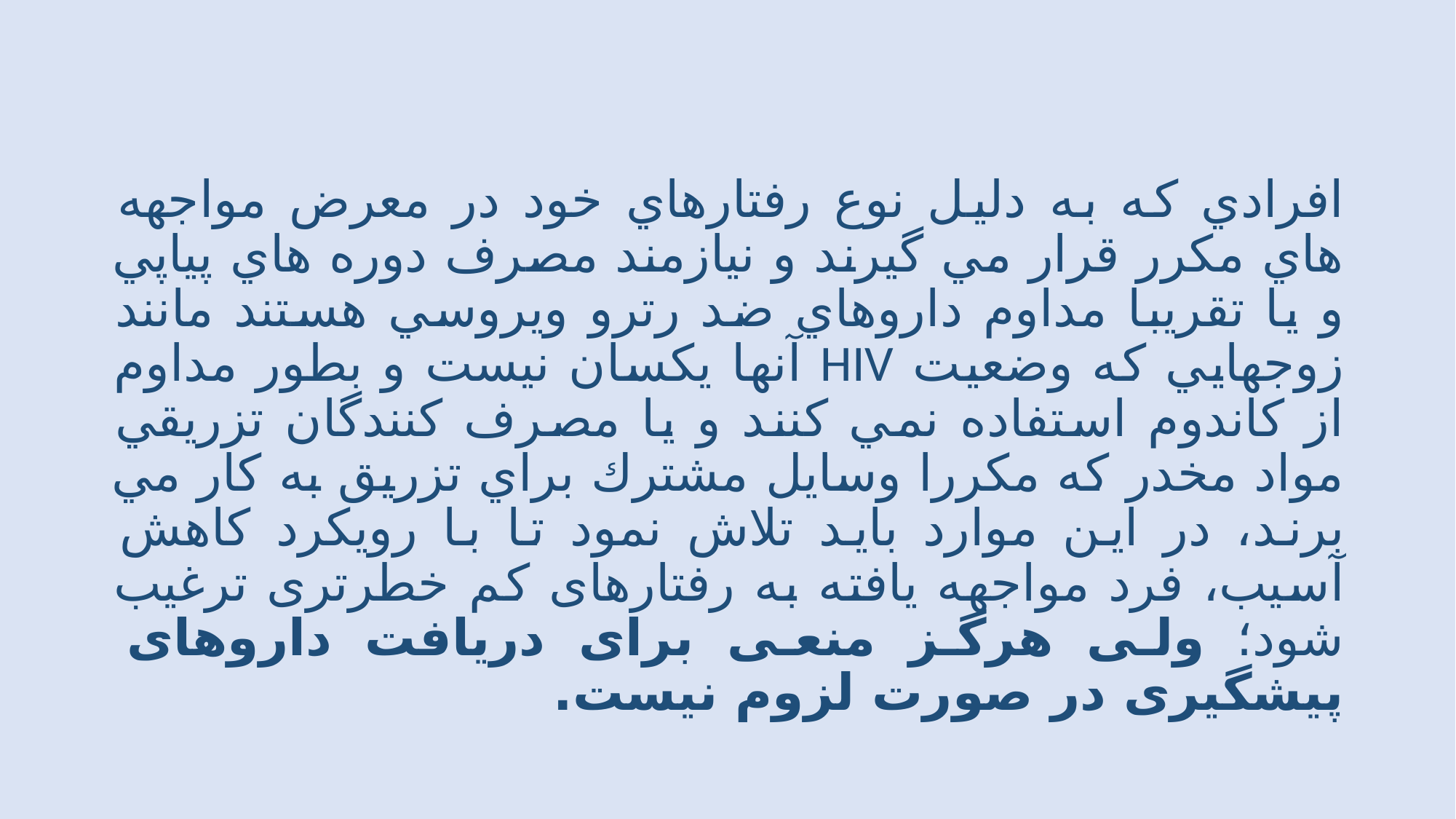

افرادي كه به دليل نوع رفتارهاي خود در معرض مواجهه هاي مكرر قرار مي گيرند و نيازمند مصرف دوره هاي پياپي و يا تقريبا مداوم داروهاي ضد رترو ويروسي هستند مانند زوجهايي که وضعیت HIV آنها یکسان نیست و بطور مداوم از كاندوم استفاده نمي كنند و يا مصرف كنندگان تزريقي مواد مخدر كه مکررا وسايل مشترك براي تزريق به كار مي برند، در اين موارد بايد تلاش نمود تا با رویکرد کاهش آسیب، فرد مواجهه يافته به رفتارهای کم خطرتری ترغیب شود؛ ولی هرگز منعی برای دریافت داروهای پیشگیری در صورت لزوم نیست.